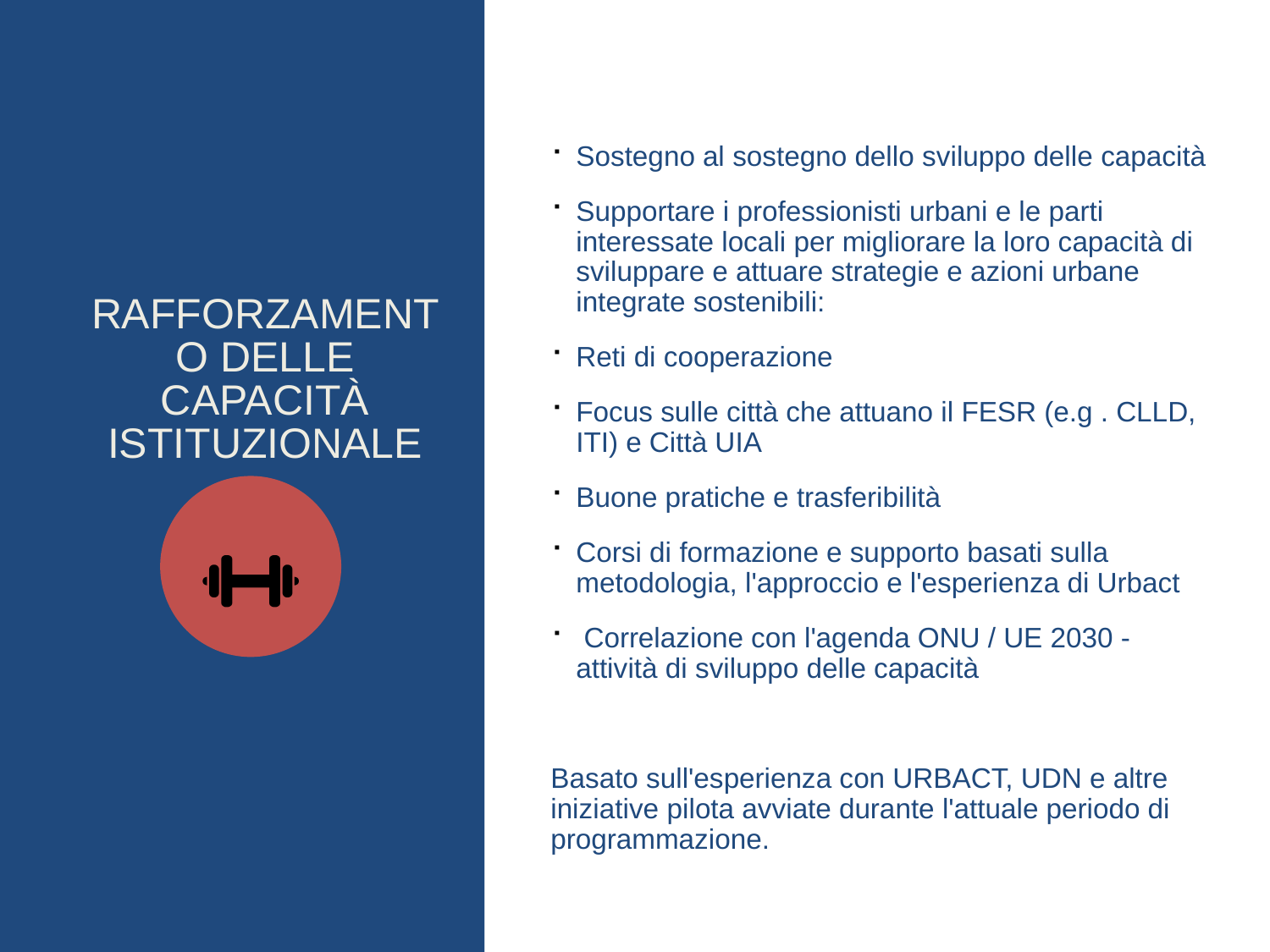

# rafforzamento delle capacità Istituzionale
Sostegno al sostegno dello sviluppo delle capacità
Supportare i professionisti urbani e le parti interessate locali per migliorare la loro capacità di sviluppare e attuare strategie e azioni urbane integrate sostenibili:
Reti di cooperazione
Focus sulle città che attuano il FESR (e.g . CLLD, ITI) e Città UIA
Buone pratiche e trasferibilità
Corsi di formazione e supporto basati sulla metodologia, l'approccio e l'esperienza di Urbact
 Correlazione con l'agenda ONU / UE 2030 - attività di sviluppo delle capacità

Basato sull'esperienza con URBACT, UDN e altre iniziative pilota avviate durante l'attuale periodo di programmazione.